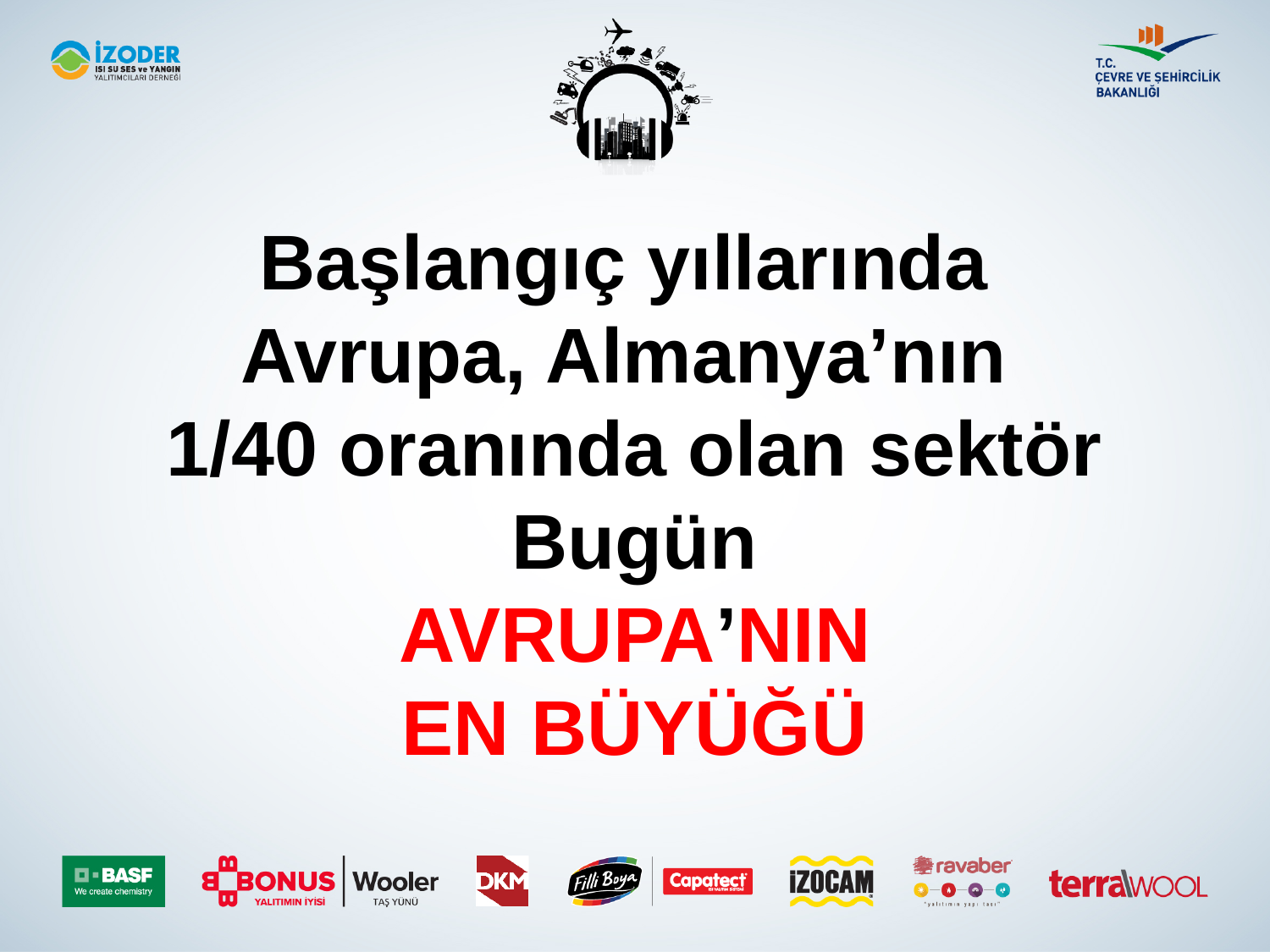

Başlangıç yıllarında
Avrupa, Almanya’nın
1/40 oranında olan sektör
Bugün
AVRUPA’NIN
EN BÜYÜĞÜ